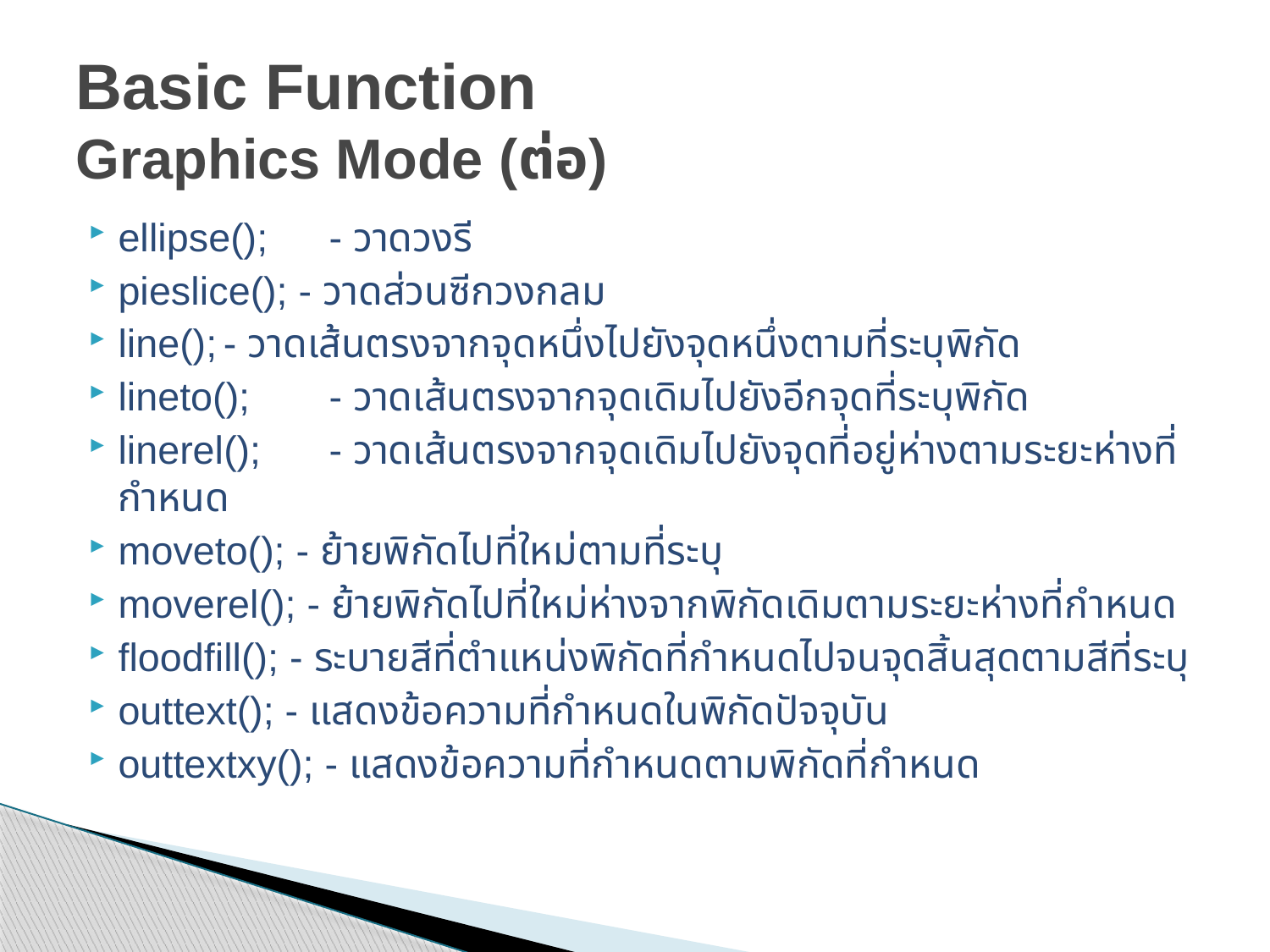

# Basic Function Graphics Mode (ต่อ)
ellipse();	- วาดวงรี
pieslice(); - วาดส่วนซีกวงกลม
line();	- วาดเส้นตรงจากจุดหนึ่งไปยังจุดหนึ่งตามที่ระบุพิกัด
lineto();	- วาดเส้นตรงจากจุดเดิมไปยังอีกจุดที่ระบุพิกัด
linerel();	- วาดเส้นตรงจากจุดเดิมไปยังจุดที่อยู่ห่างตามระยะห่างที่กำหนด
moveto(); - ย้ายพิกัดไปที่ใหม่ตามที่ระบุ
moverel(); - ย้ายพิกัดไปที่ใหม่ห่างจากพิกัดเดิมตามระยะห่างที่กำหนด
floodfill(); - ระบายสีที่ตำแหน่งพิกัดที่กำหนดไปจนจุดสิ้นสุดตามสีที่ระบุ
outtext(); - แสดงข้อความที่กำหนดในพิกัดปัจจุบัน
outtextxy(); - แสดงข้อความที่กำหนดตามพิกัดที่กำหนด